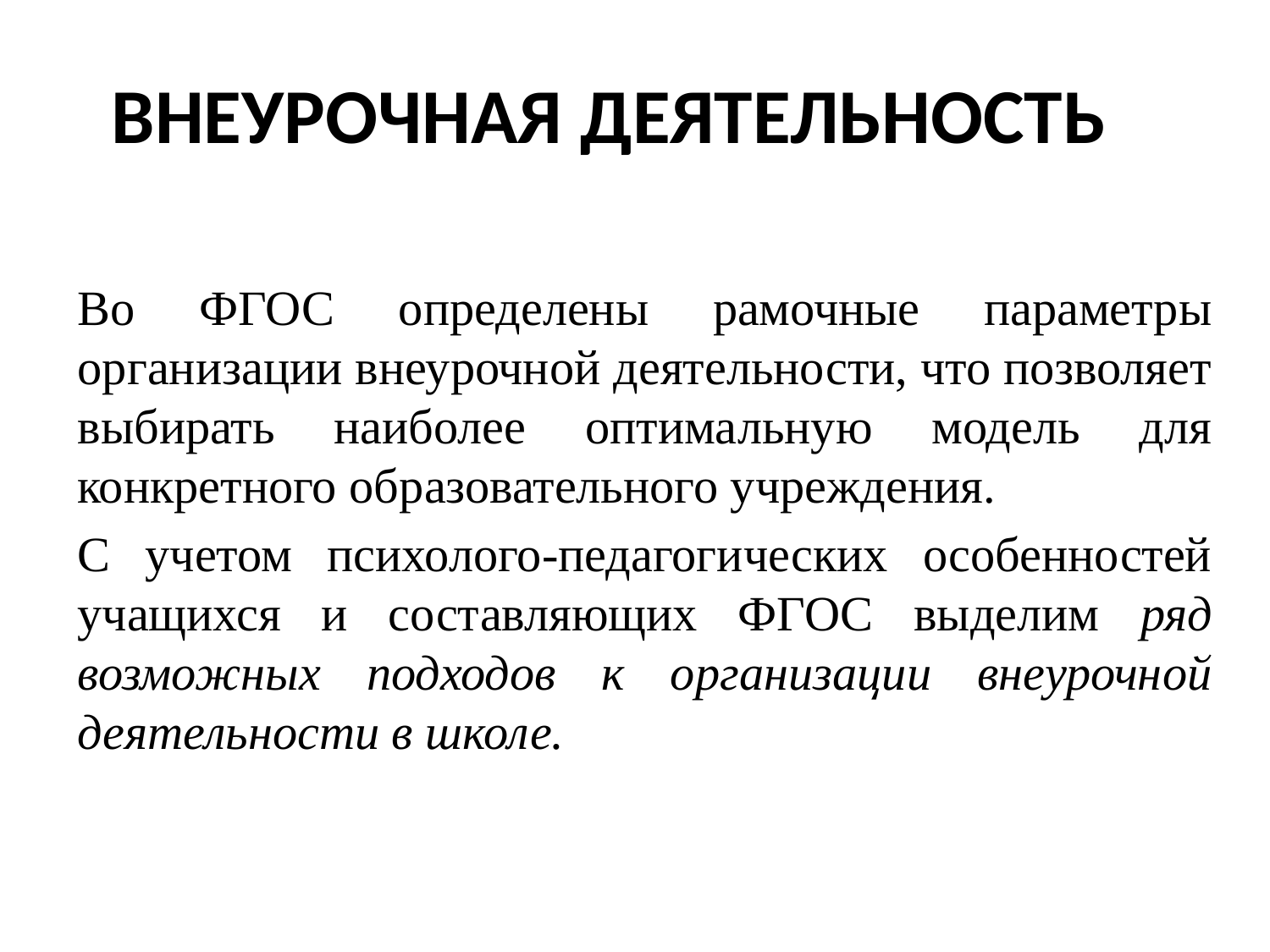

# ВНЕУРОЧНАЯ ДЕЯТЕЛЬНОСТЬ
Во ФГОС определены рамочные параметры организации внеурочной деятельности, что позволяет выбирать наиболее оптимальную модель для конкретного образовательного учреждения.
С учетом психолого-педагогических особенностей учащихся и составляющих ФГОС выделим ряд возможных подходов к организации внеурочной деятельности в школе.